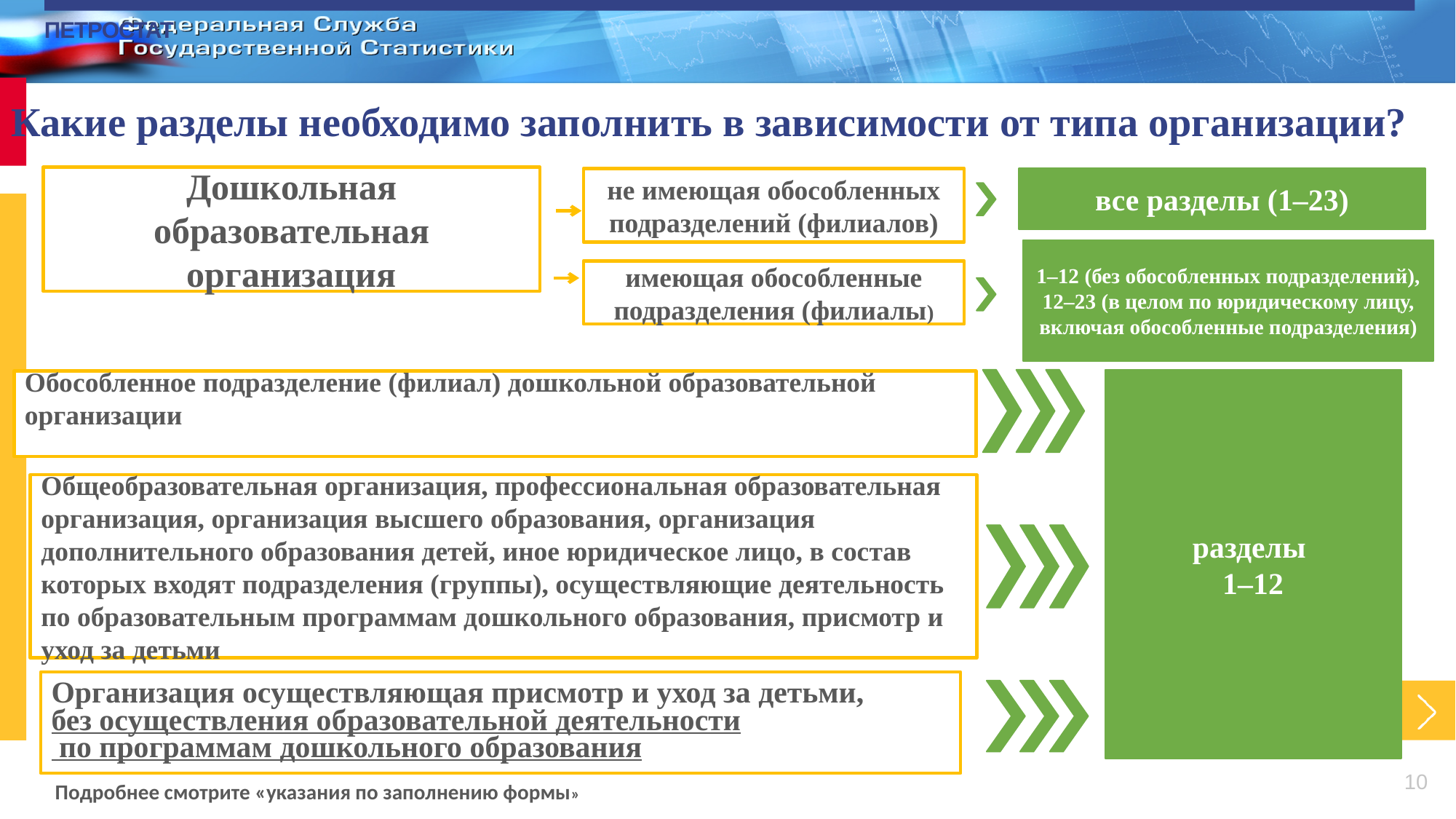

Какие разделы необходимо заполнить в зависимости от типа организации?
Дошкольная образовательная организация
не имеющая обособленных подразделений (филиалов)
все разделы (1–23)

1–12 (без обособленных подразделений),
12–23 (в целом по юридическому лицу, включая обособленные подразделения)
имеющая обособленные подразделения (филиалы)

разделы
1–12

Обособленное подразделение (филиал) дошкольной образовательной организации

Общеобразовательная организация, профессиональная образовательная организация, организация высшего образования, организация дополнительного образования детей, иное юридическое лицо, в состав которых входят подразделения (группы), осуществляющие деятельность по образовательным программам дошкольного образования, присмотр и уход за детьми

Организация осуществляющая присмотр и уход за детьми,
без осуществления образовательной деятельности
 по программам дошкольного образования

10
Подробнее смотрите «указания по заполнению формы»